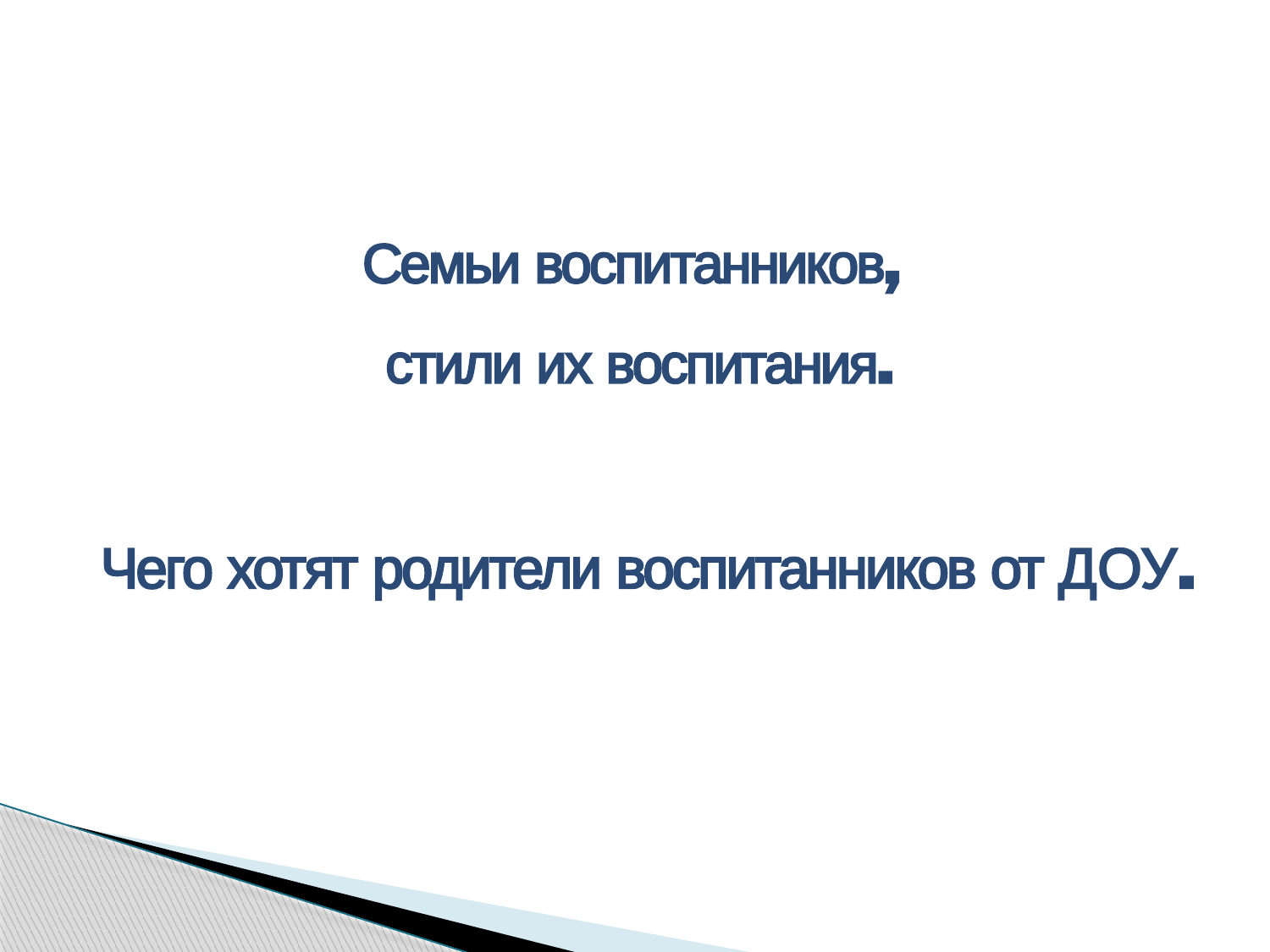

Семьи воспитанников,
стили их воспитания.
 Чего хотят родители воспитанников от ДОУ.